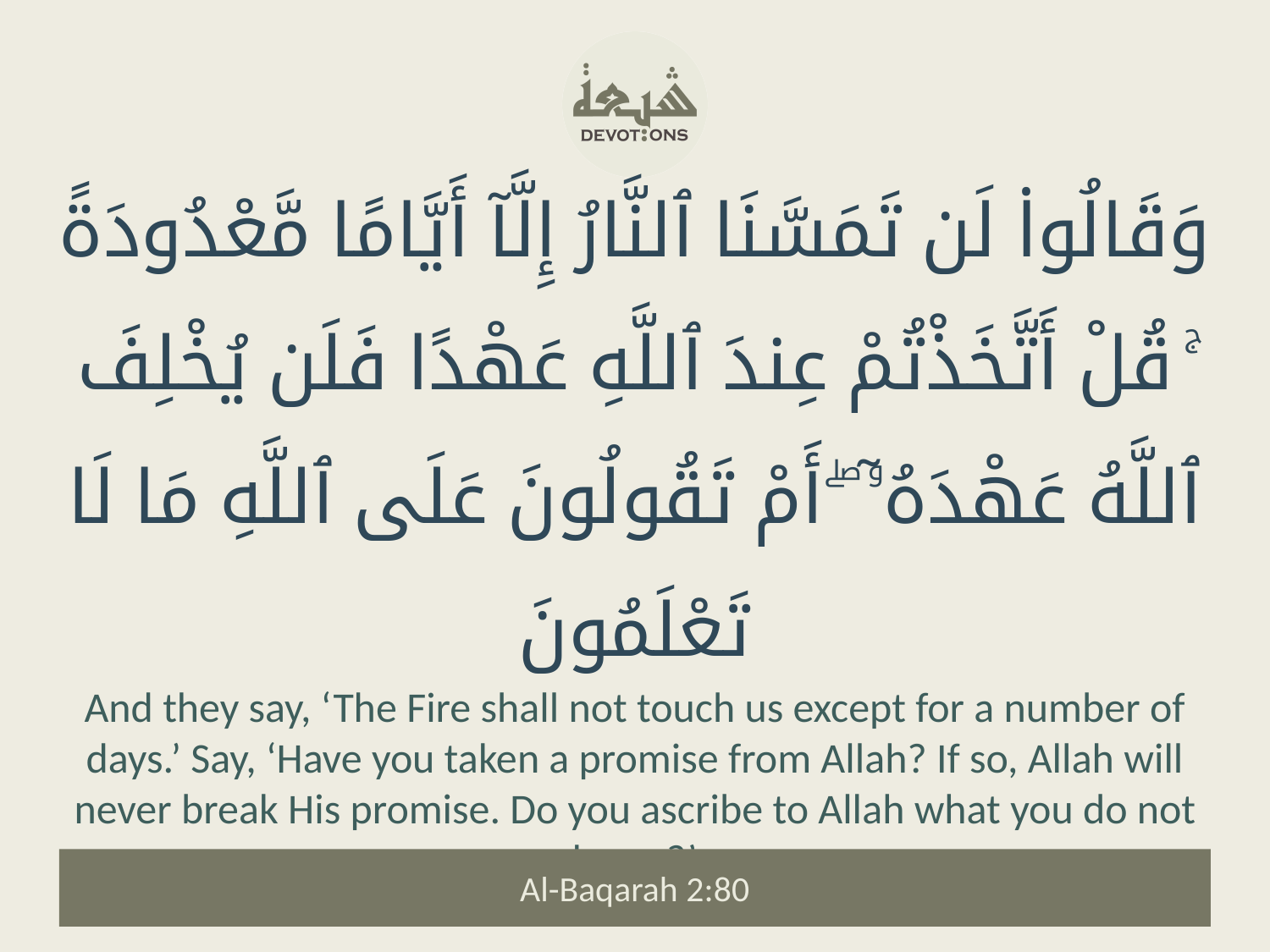

وَقَالُوا۟ لَن تَمَسَّنَا ٱلنَّارُ إِلَّآ أَيَّامًا مَّعْدُودَةً ۚ قُلْ أَتَّخَذْتُمْ عِندَ ٱللَّهِ عَهْدًا فَلَن يُخْلِفَ ٱللَّهُ عَهْدَهُۥٓ ۖ أَمْ تَقُولُونَ عَلَى ٱللَّهِ مَا لَا تَعْلَمُونَ
And they say, ‘The Fire shall not touch us except for a number of days.’ Say, ‘Have you taken a promise from Allah? If so, Allah will never break His promise. Do you ascribe to Allah what you do not know?’
Al-Baqarah 2:80